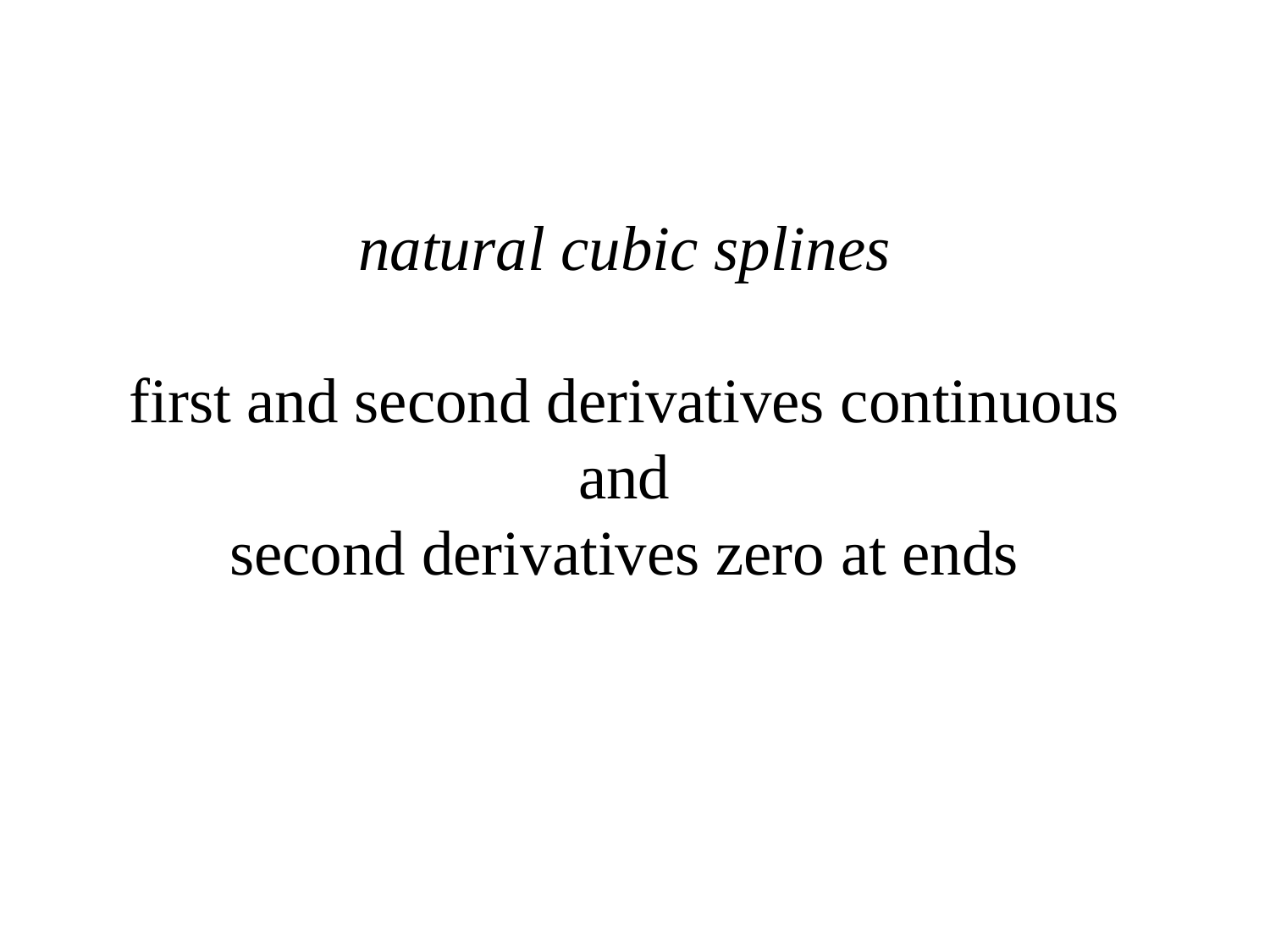

natural cubic splines

first and second derivatives continuous
and
second derivatives zero at ends